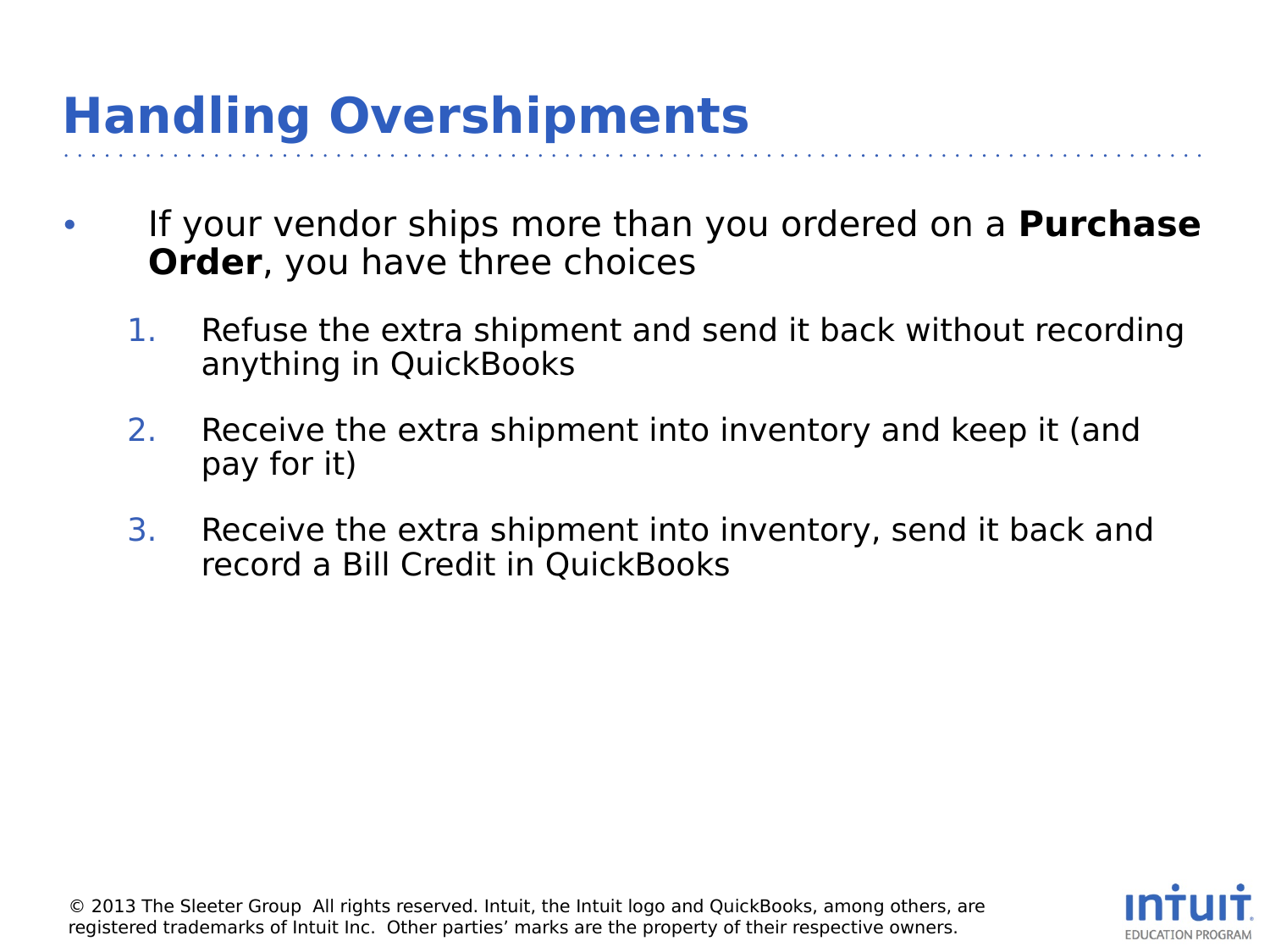

# Handling Overshipments
If your vendor ships more than you ordered on a Purchase Order, you have three choices
Refuse the extra shipment and send it back without recording anything in QuickBooks
Receive the extra shipment into inventory and keep it (and pay for it)
Receive the extra shipment into inventory, send it back and record a Bill Credit in QuickBooks